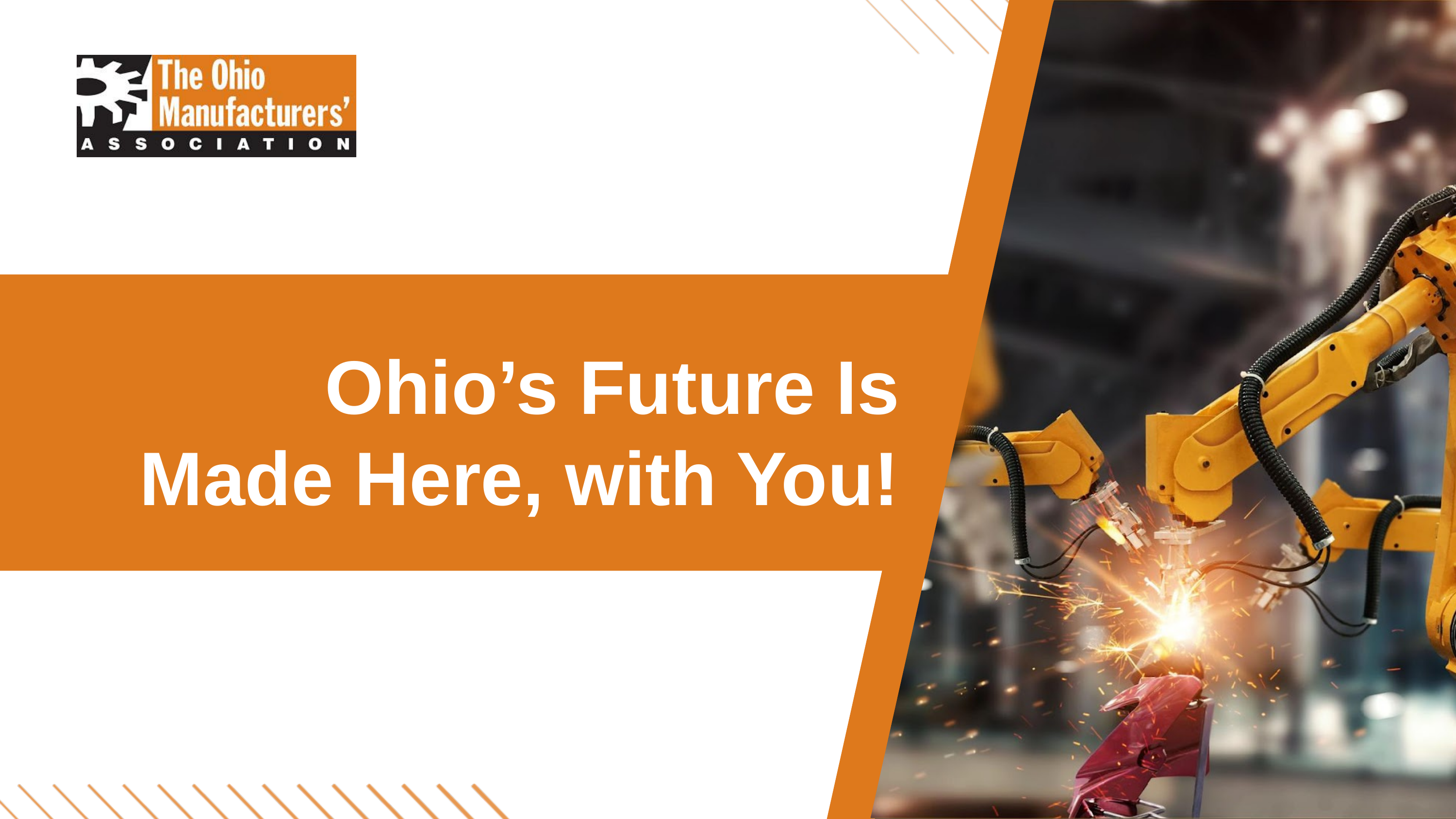

Ohio’s Future Is Made Here, with You!